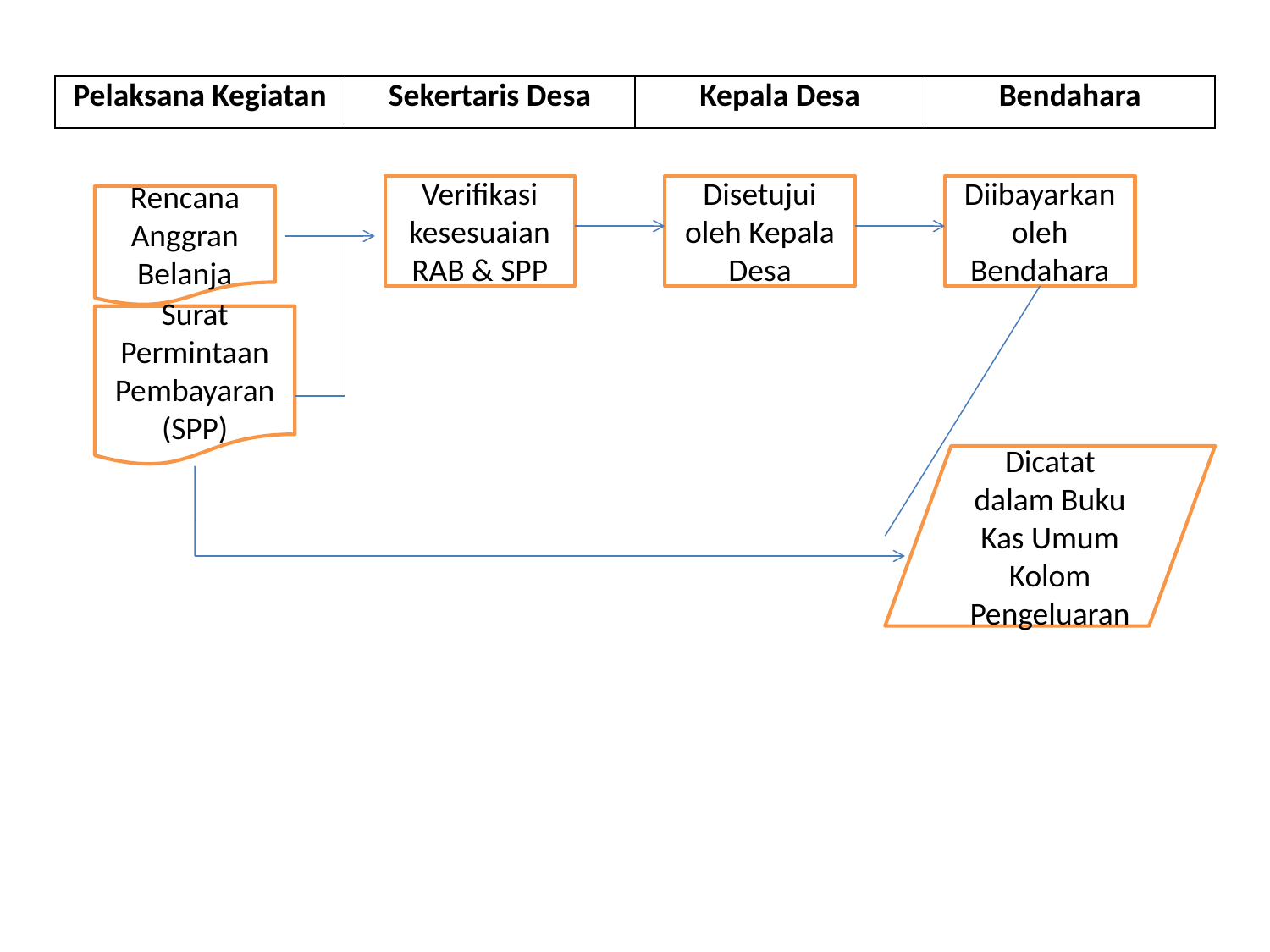

| Pelaksana Kegiatan | Sekertaris Desa | Kepala Desa | Bendahara |
| --- | --- | --- | --- |
Verifikasi kesesuaian RAB & SPP
Disetujui oleh Kepala Desa
Diibayarkan oleh Bendahara
Rencana Anggran Belanja
Surat Permintaan Pembayaran (SPP)
Dicatat dalam Buku Kas Umum Kolom Pengeluaran